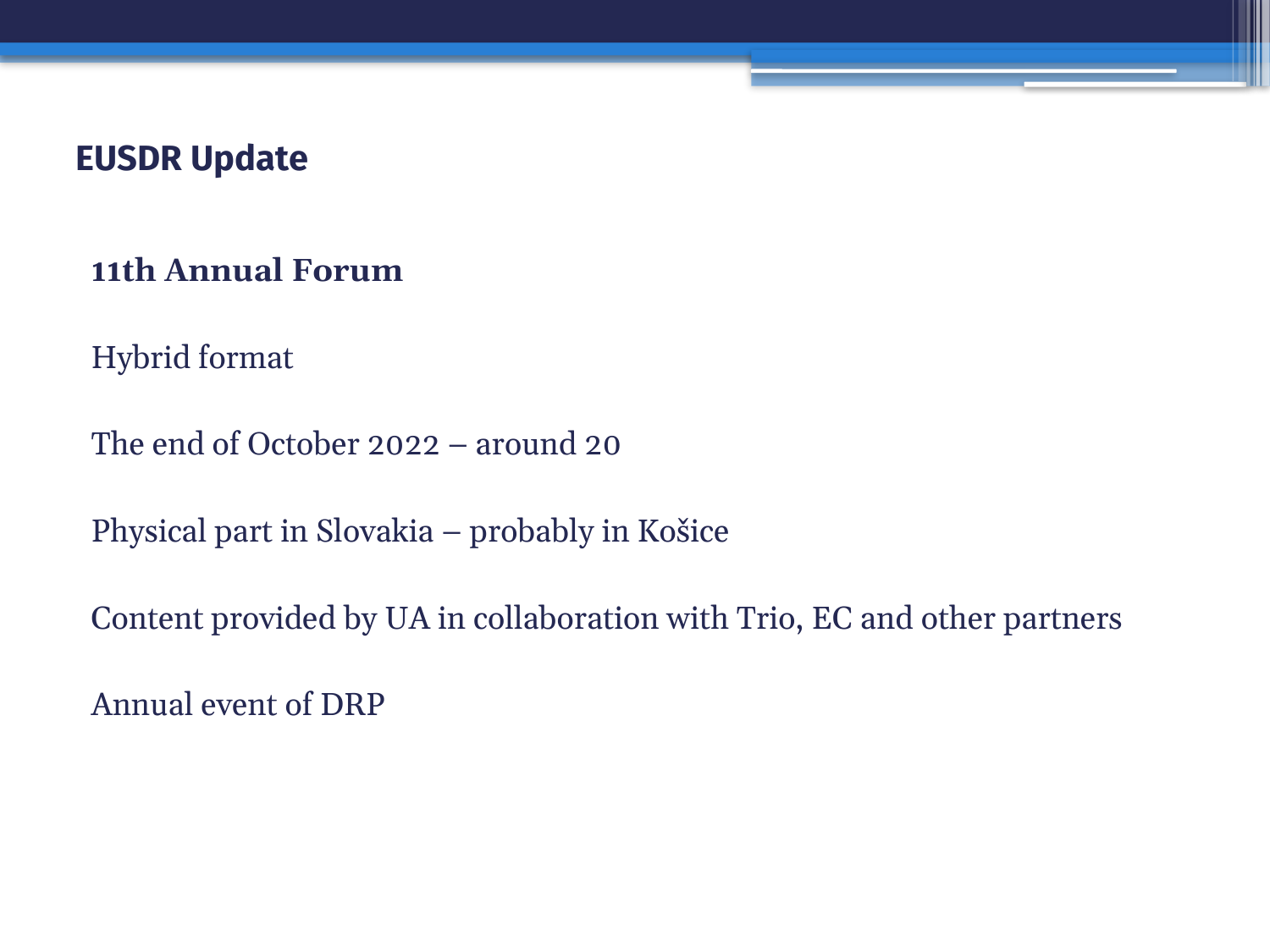

# EUSDR Update

11th Annual Forum

Hybrid format

The end of October 2022 – around 20

Physical part in Slovakia – probably in Košice

Content provided by UA in collaboration with Trio, EC and other partners

Annual event of DRP